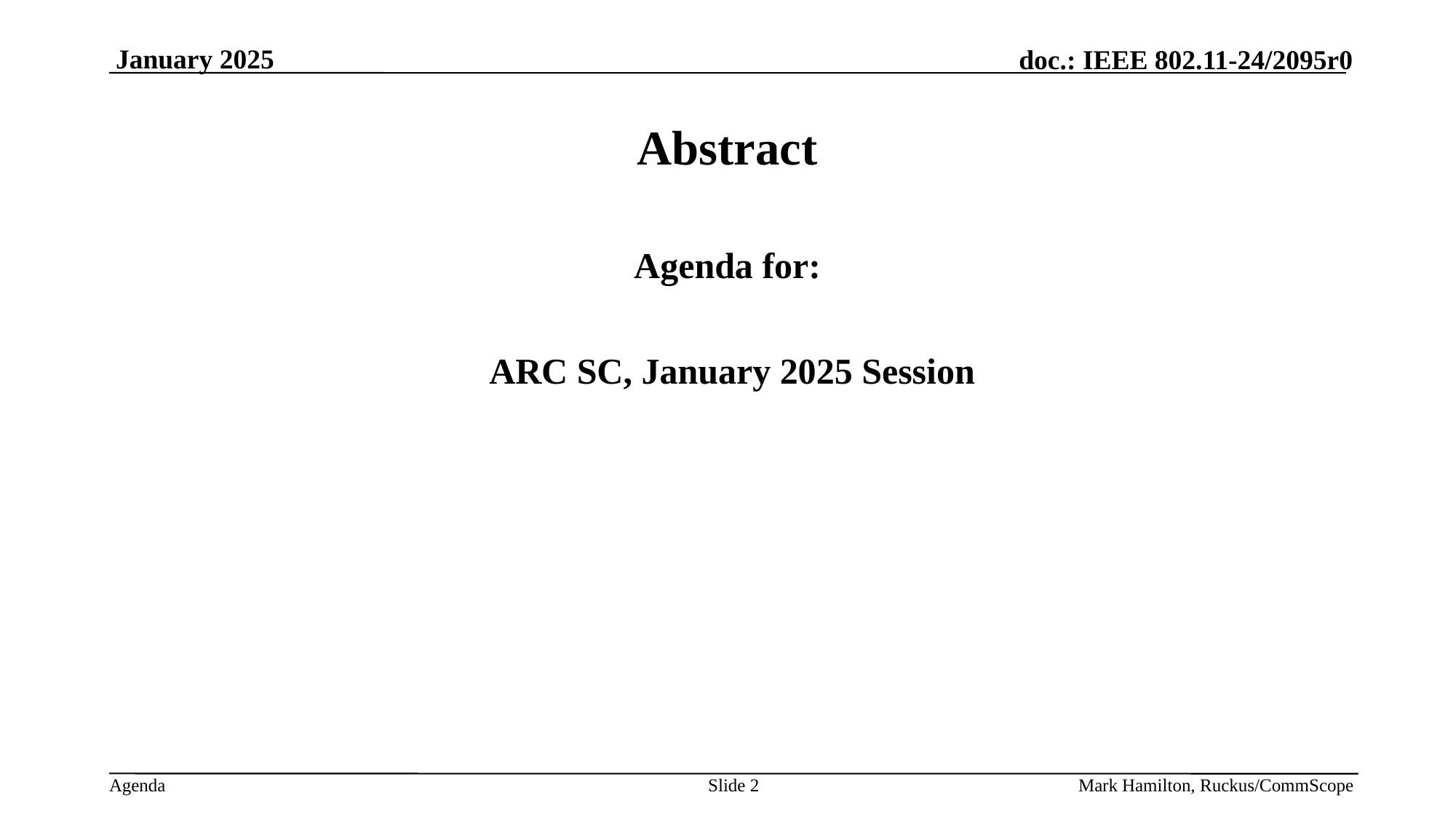

# Abstract
Agenda for:

 ARC SC, January 2025 Session
Slide 2